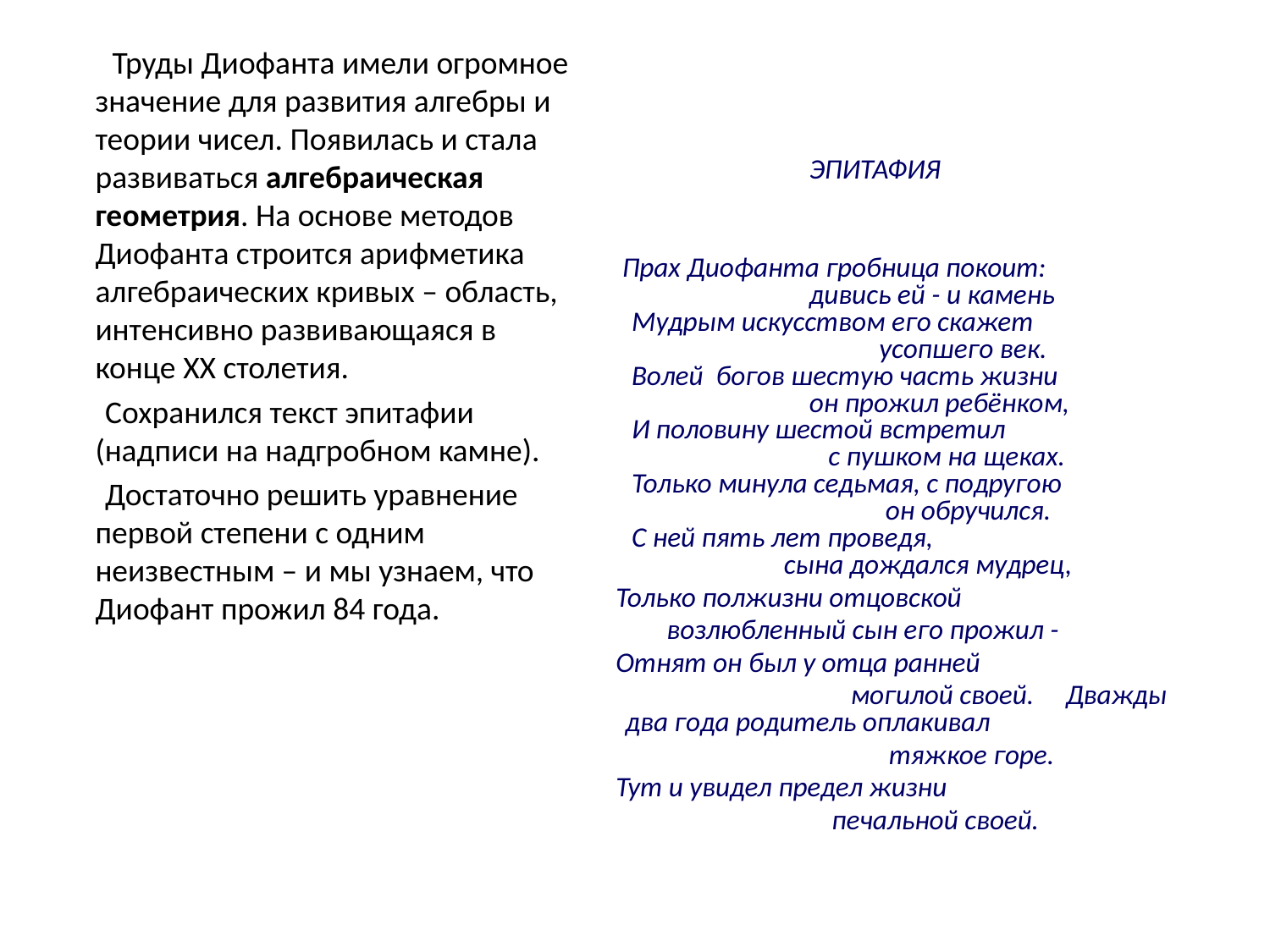

Труды Диофанта имели огромное значение для развития алгебры и теории чисел. Появилась и стала развиваться алгебраическая геометрия. На основе методов Диофанта строится арифметика алгебраических кривых – область, интенсивно развивающаяся в конце XX столетия.
        Сохранился текст эпитафии (надписи на надгробном камне).
        Достаточно решить уравнение первой степени с одним неизвестным – и мы узнаем, что Диофант прожил 84 года.
#

ЭПИТАФИЯ

       Прах Диофанта гробница покоит:
                             дивись ей - и камень
 Мудрым искусством его скажет
                                        усопшего век.
 Волей  богов шестую часть жизни
                             он прожил ребёнком,
 И половину шестой встретил
                                с пушком на щеках.
 Только минула седьмая, с подругою
                                         он обручился.
 С ней пять лет проведя,
                         сына дождался мудрец,
      Только полжизни отцовской
              возлюбленный сын его прожил -
      Отнят он был у отца ранней
                                           могилой своей.     Дважды два года родитель оплакивал
                                                 тяжкое горе.
      Тут и увидел предел жизни
                                        печальной своей.